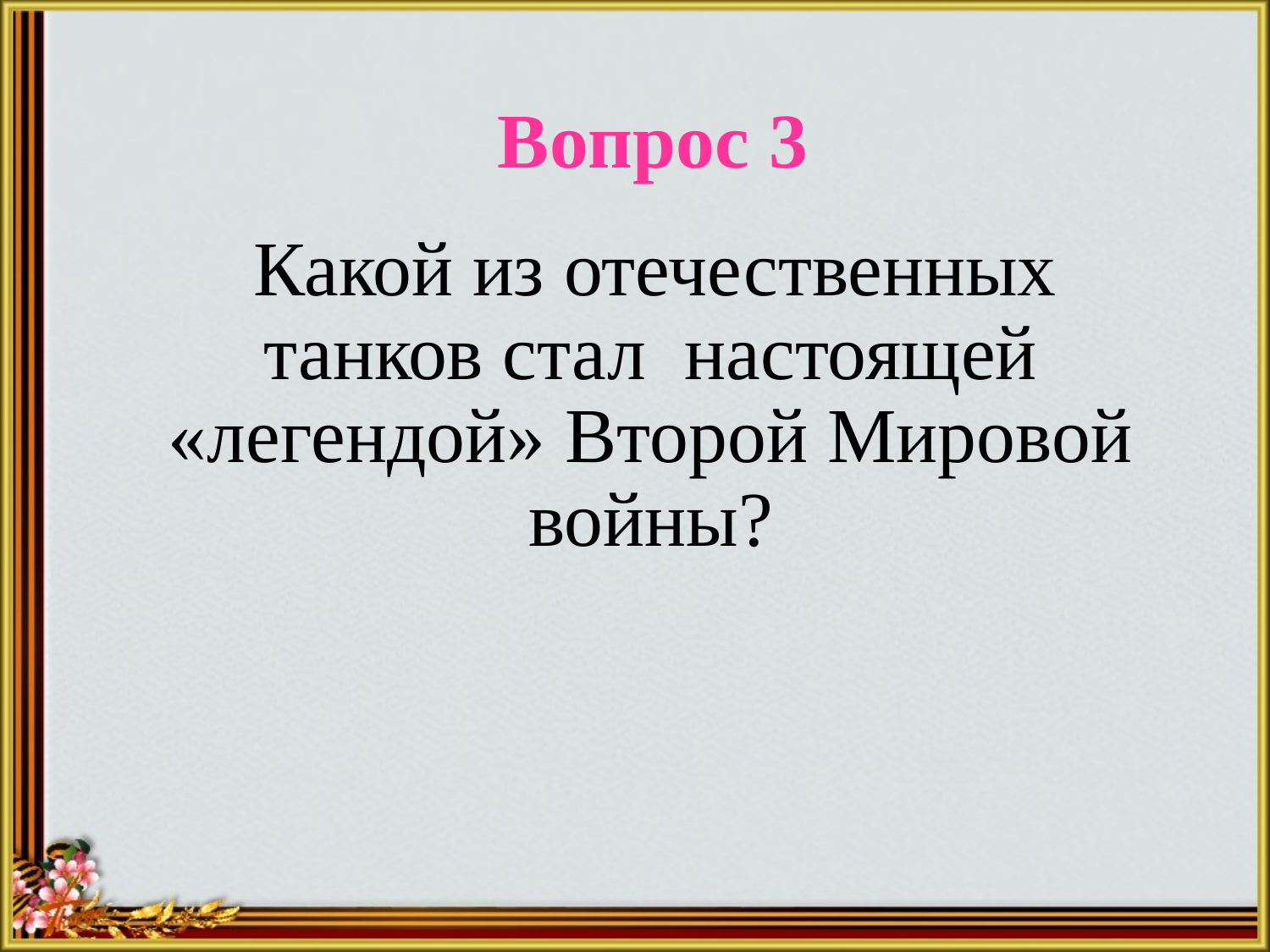

# Вопрос 3
   Какой из отечественных танков стал  настоящей «легендой» Второй Мировой войны?